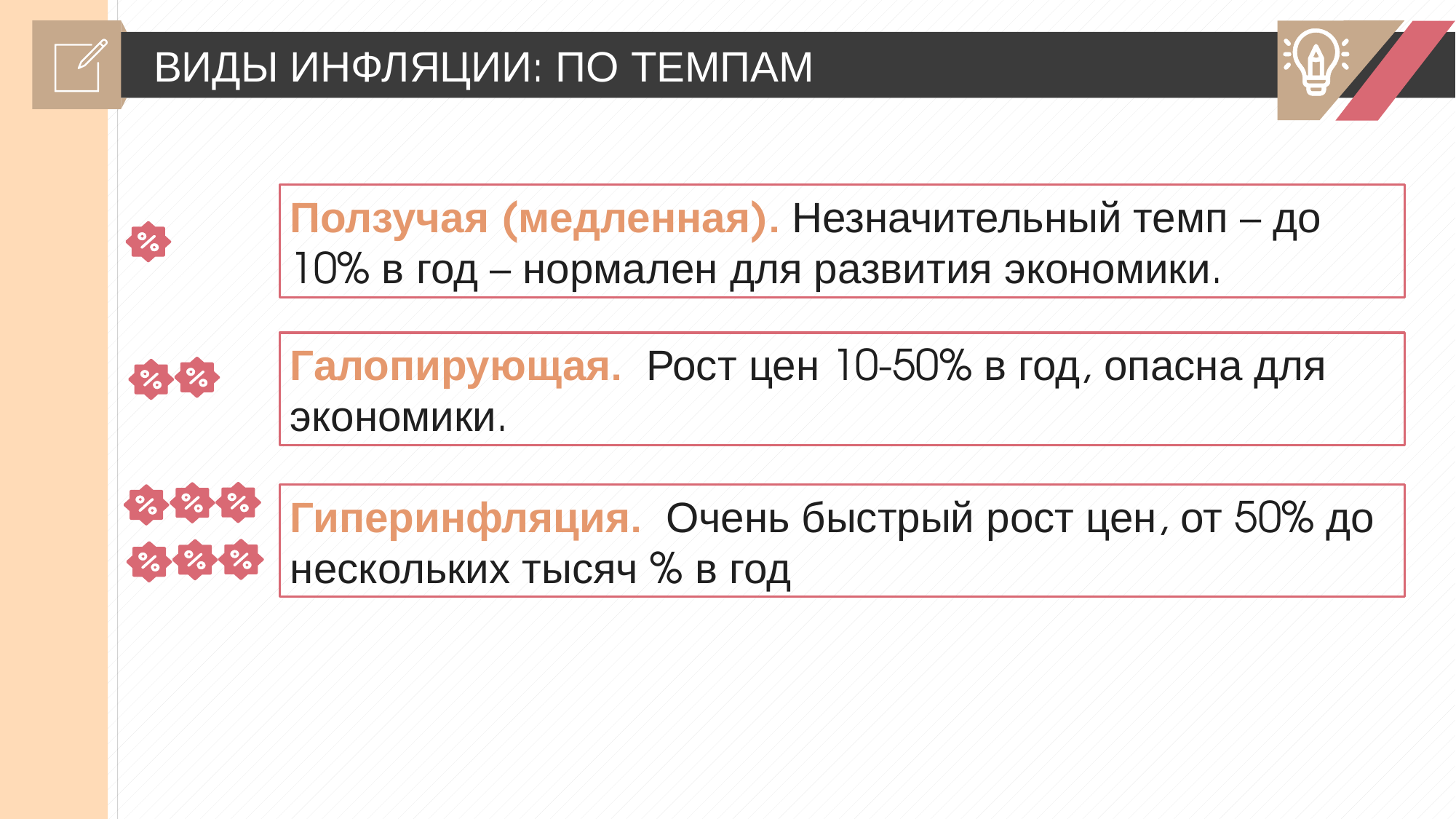

ВИДЫ ИНФЛЯЦИИ: ПО ТЕМПАМ

Ползучая (медленная). Незначительный темп – до 10% в год – нормален для развития экономики.

Галопирующая.  Рост цен 10-50% в год, опасна для экономики.

Гиперинфляция.  Очень быстрый рост цен, от 50% до нескольких тысяч % в год